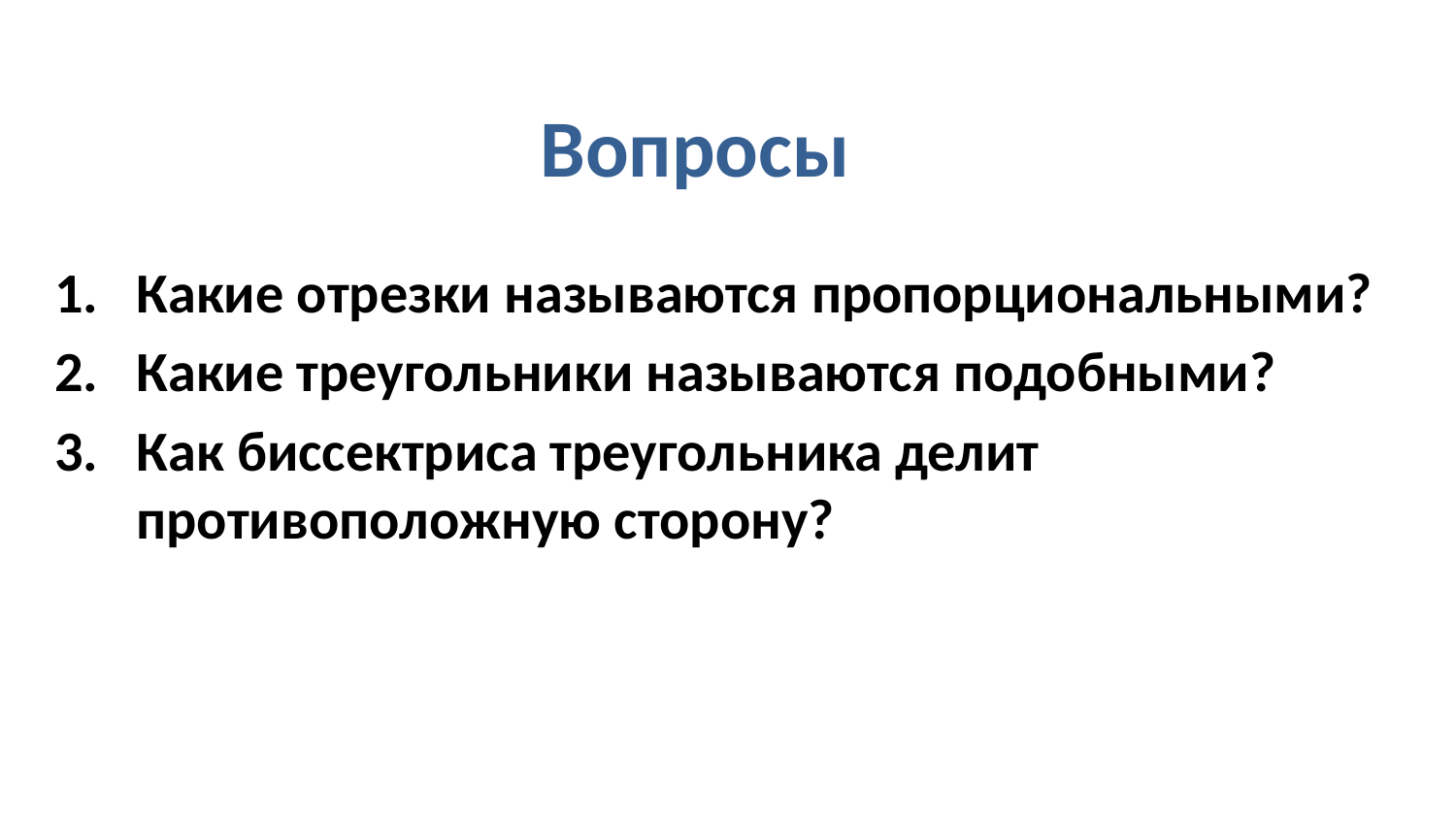

# Вопросы
Какие отрезки называются пропорциональными?
Какие треугольники называются подобными?
Как биссектриса треугольника делит противоположную сторону?